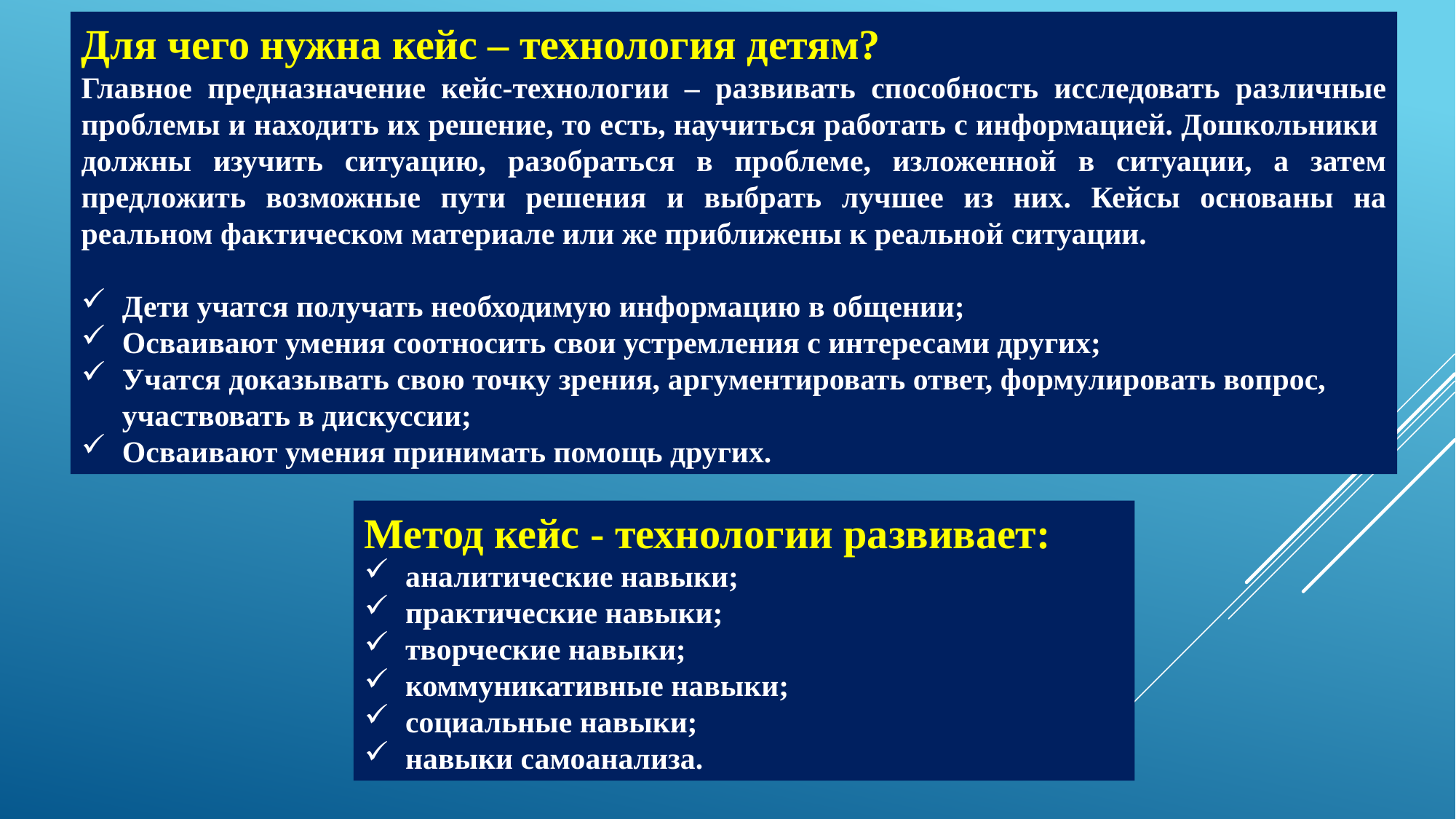

Для чего нужна кейс – технология детям?
Главное предназначение кейс-технологии – развивать способность исследовать различные проблемы и находить их решение, то есть, научиться работать с информацией. Дошкольники  должны изучить ситуацию, разобраться в проблеме, изложенной в ситуации, а затем предложить возможные пути решения и выбрать лучшее из них. Кейсы основаны на реальном фактическом материале или же приближены к реальной ситуации.

Дети учатся получать необходимую информацию в общении;
Осваивают умения соотносить свои устремления с интересами других;
Учатся доказывать свою точку зрения, аргументировать ответ, формулировать вопрос, участвовать в дискуссии;
Осваивают умения принимать помощь других.
Метод кейс - технологии развивает:
аналитические навыки;
практические навыки;
творческие навыки;
коммуникативные навыки;
социальные навыки;
навыки самоанализа.